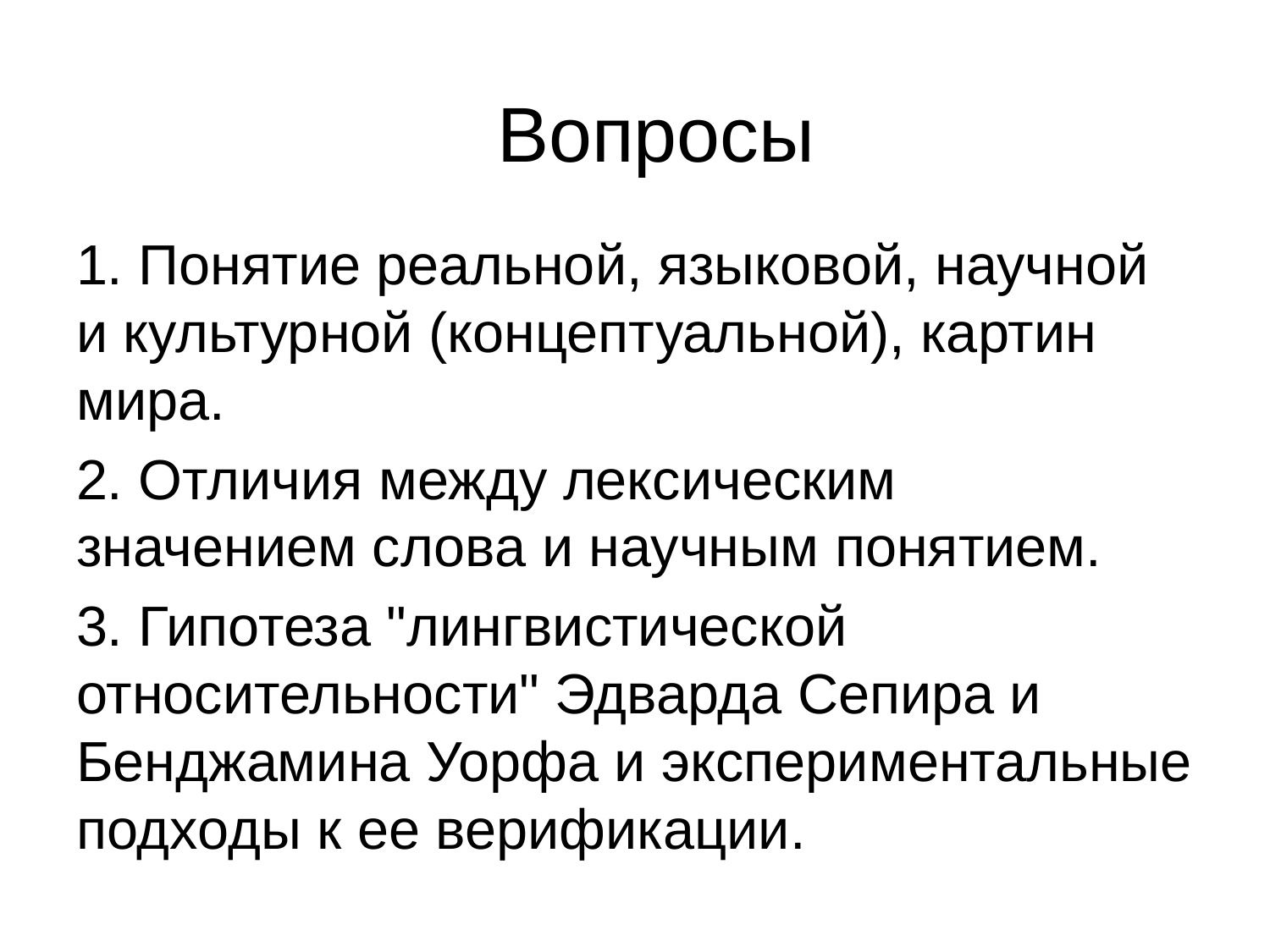

# Вопросы
1. Понятие реальной, языковой, научной и культурной (концептуальной), картин мира.
2. Отличия между лексическим значением слова и научным понятием.
3. Гипотеза "лингвистической относительности" Эдварда Сепира и Бенджамина Уорфа и экспериментальные подходы к ее верификации.